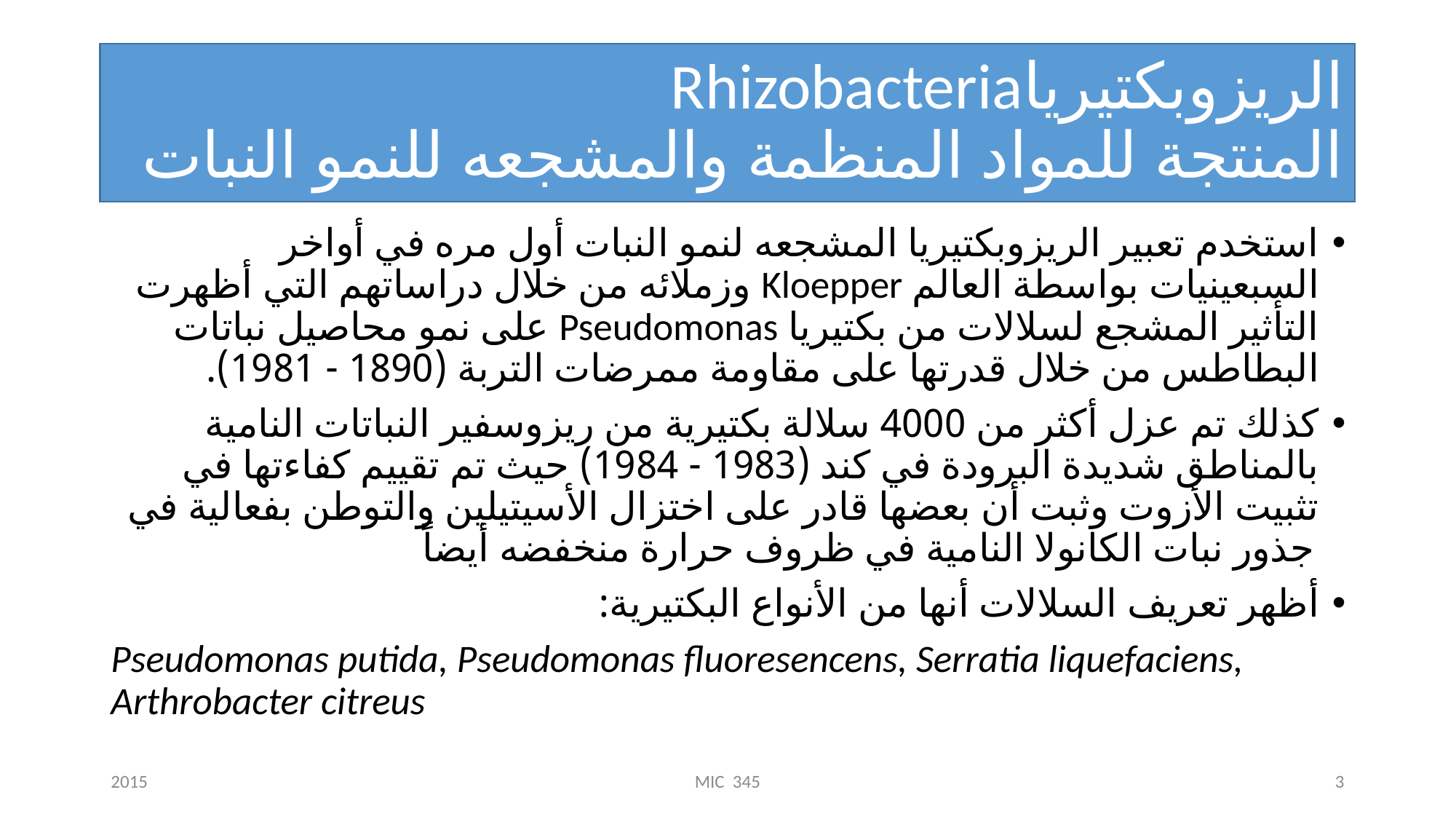

# الريزوبكتيرياRhizobacteria المنتجة للمواد المنظمة والمشجعه للنمو النبات
استخدم تعبير الريزوبكتيريا المشجعه لنمو النبات أول مره في أواخر السبعينيات بواسطة العالم Kloepper وزملائه من خلال دراساتهم التي أظهرت التأثير المشجع لسلالات من بكتيريا Pseudomonas على نمو محاصيل نباتات البطاطس من خلال قدرتها على مقاومة ممرضات التربة (1890 - 1981).
كذلك تم عزل أكثر من 4000 سلالة بكتيرية من ريزوسفير النباتات النامية بالمناطق شديدة البرودة في كند (1983 - 1984) حيث تم تقييم كفاءتها في تثبيت الأزوت وثبت أن بعضها قادر على اختزال الأسيتيلين والتوطن بفعالية في جذور نبات الكانولا النامية في ظروف حرارة منخفضه أيضاً
أظهر تعريف السلالات أنها من الأنواع البكتيرية:
Pseudomonas putida, Pseudomonas fluoresencens, Serratia liquefaciens, Arthrobacter citreus

2015
MIC  345
3